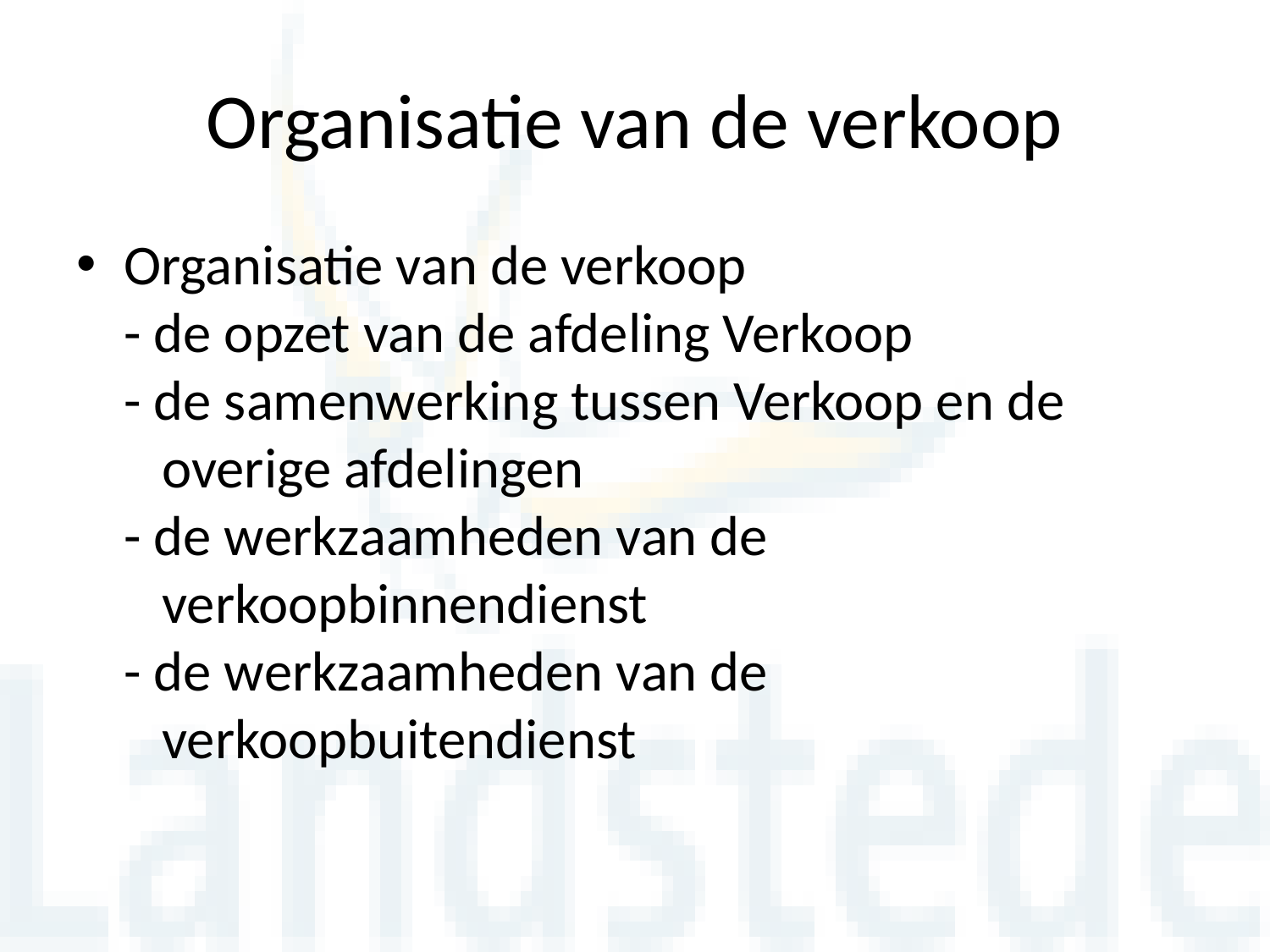

# Organisatie van de verkoop
Organisatie van de verkoop
- de opzet van de afdeling Verkoop
- de samenwerking tussen Verkoop en de
   overige afdelingen
- de werkzaamheden van de
   verkoopbinnendienst
- de werkzaamheden van de
   verkoopbuitendienst